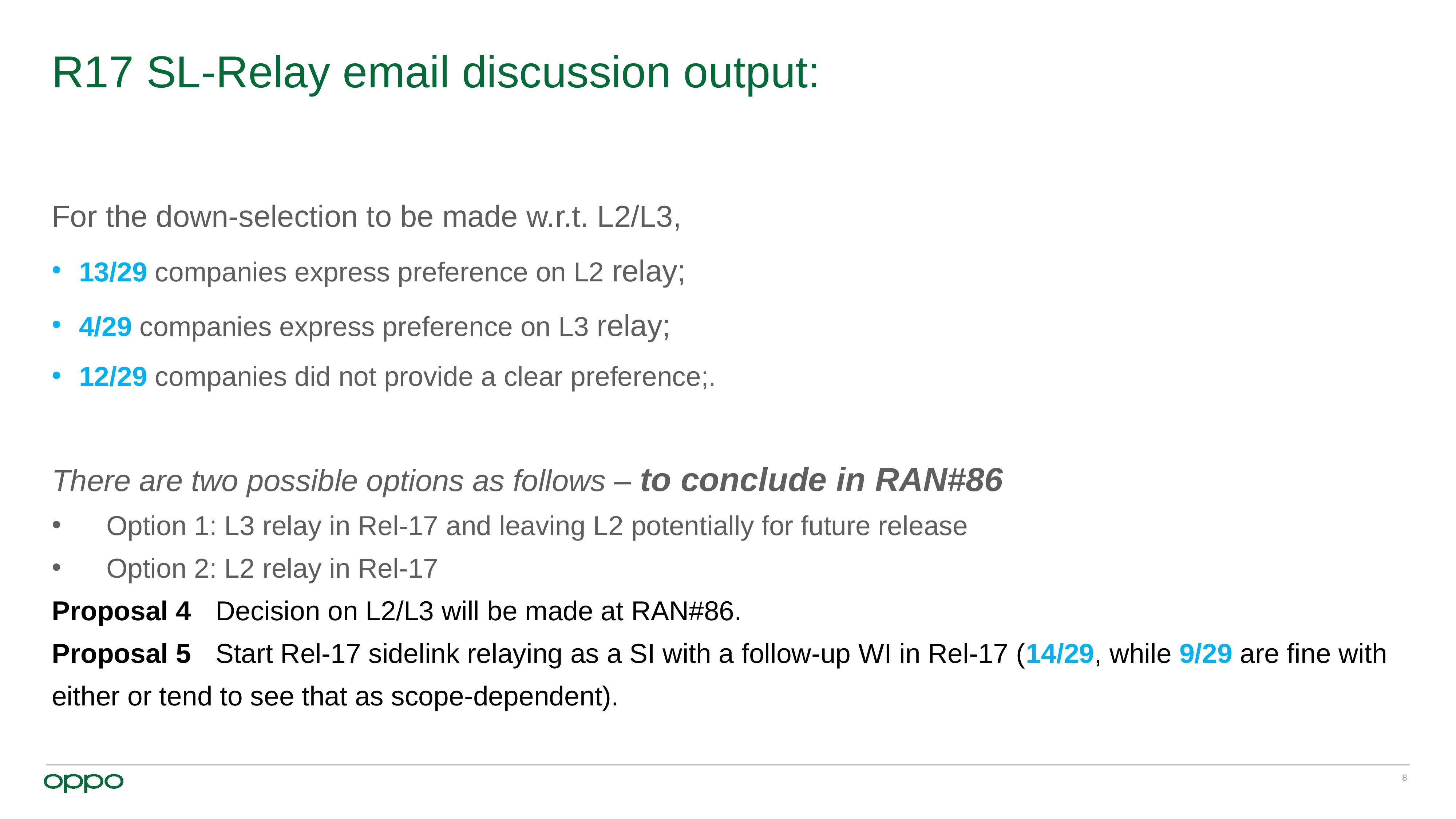

# R17 SL-Relay email discussion output:
For the down-selection to be made w.r.t. L2/L3,
13/29 companies express preference on L2 relay;
4/29 companies express preference on L3 relay;
12/29 companies did not provide a clear preference;.

There are two possible options as follows – to conclude in RAN#86
Option 1: L3 relay in Rel-17 and leaving L2 potentially for future release
Option 2: L2 relay in Rel-17
Proposal 4	Decision on L2/L3 will be made at RAN#86.
Proposal 5	Start Rel-17 sidelink relaying as a SI with a follow-up WI in Rel-17 (14/29, while 9/29 are fine with either or tend to see that as scope-dependent).